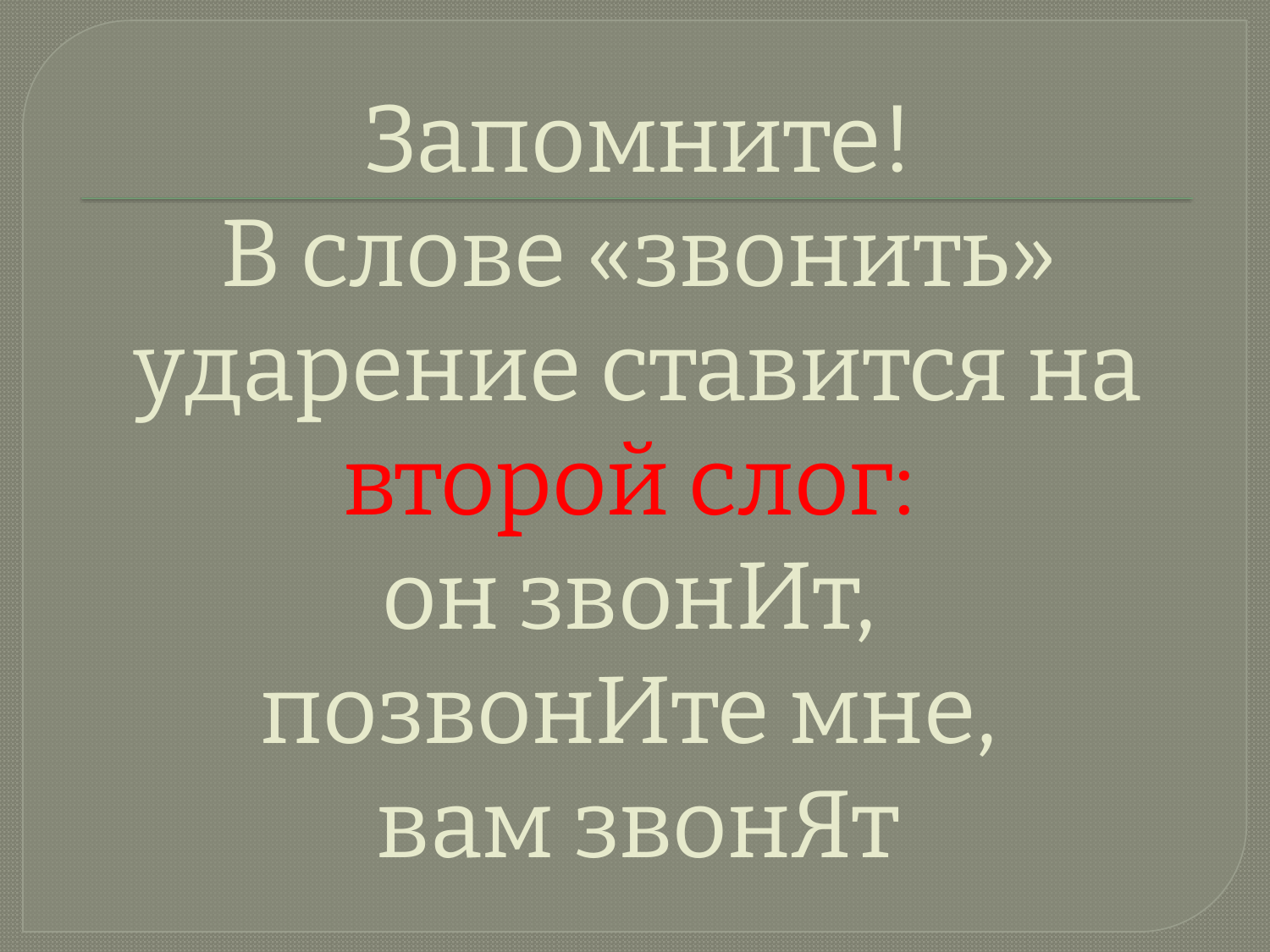

# Запомните! В слове «звонить» ударение ставится на второй слог: он звонИт, позвонИте мне, вам звонЯт